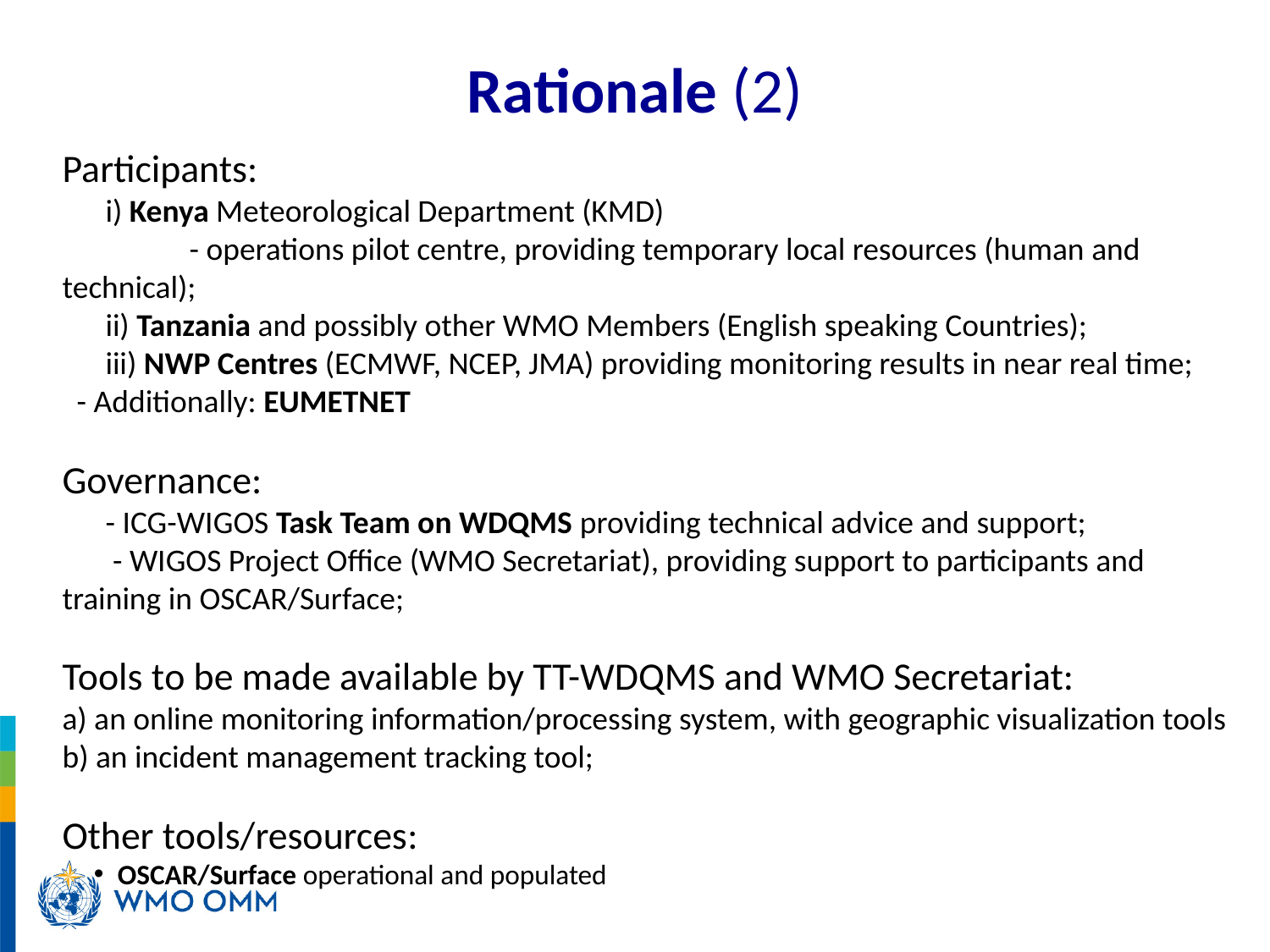

# Rationale (2)
Participants:
      i) Kenya Meteorological Department (KMD)
	- operations pilot centre, providing temporary local resources (human and technical);
      ii) Tanzania and possibly other WMO Members (English speaking Countries);
      iii) NWP Centres (ECMWF, NCEP, JMA) providing monitoring results in near real time;
  - Additionally: EUMETNET

Governance:
      - ICG-WIGOS Task Team on WDQMS providing technical advice and support;
       - WIGOS Project Office (WMO Secretariat), providing support to participants and training in OSCAR/Surface;

Tools to be made available by TT-WDQMS and WMO Secretariat:
a) an online monitoring information/processing system, with geographic visualization tools
b) an incident management tracking tool;

Other tools/resources:
OSCAR/Surface operational and populated